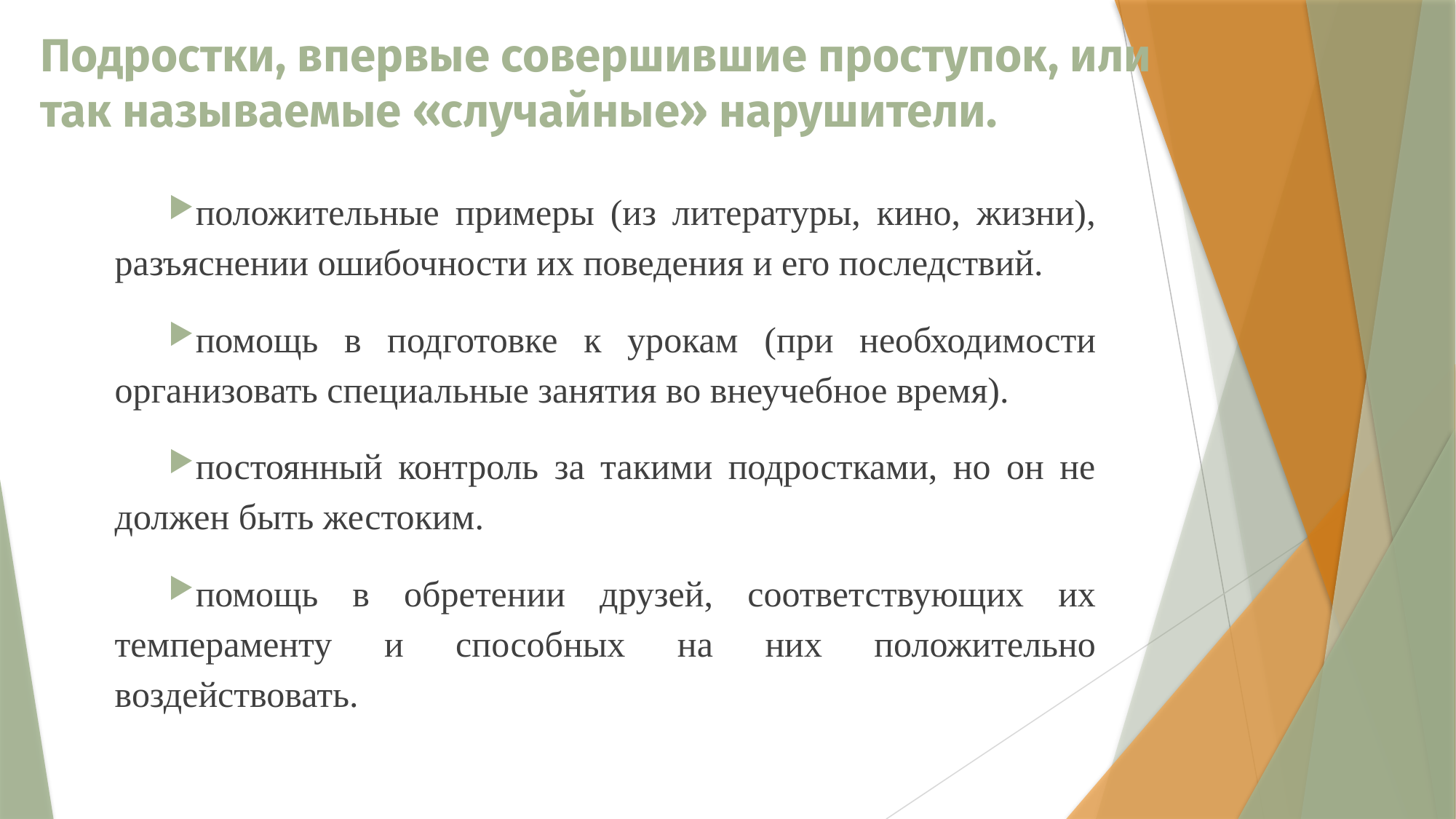

# Подростки, впервые совершившие проступок, или так называемые «случайные» нарушители.
положительные примеры (из литературы, кино, жизни), разъяснении ошибочности их поведения и его последствий.
помощь в подготовке к урокам (при необходимости организовать специальные занятия во внеучебное время).
постоянный контроль за такими подростками, но он не должен быть жестоким.
помощь в обретении друзей, соответствующих их темпераменту и способных на них положительно воздействовать.